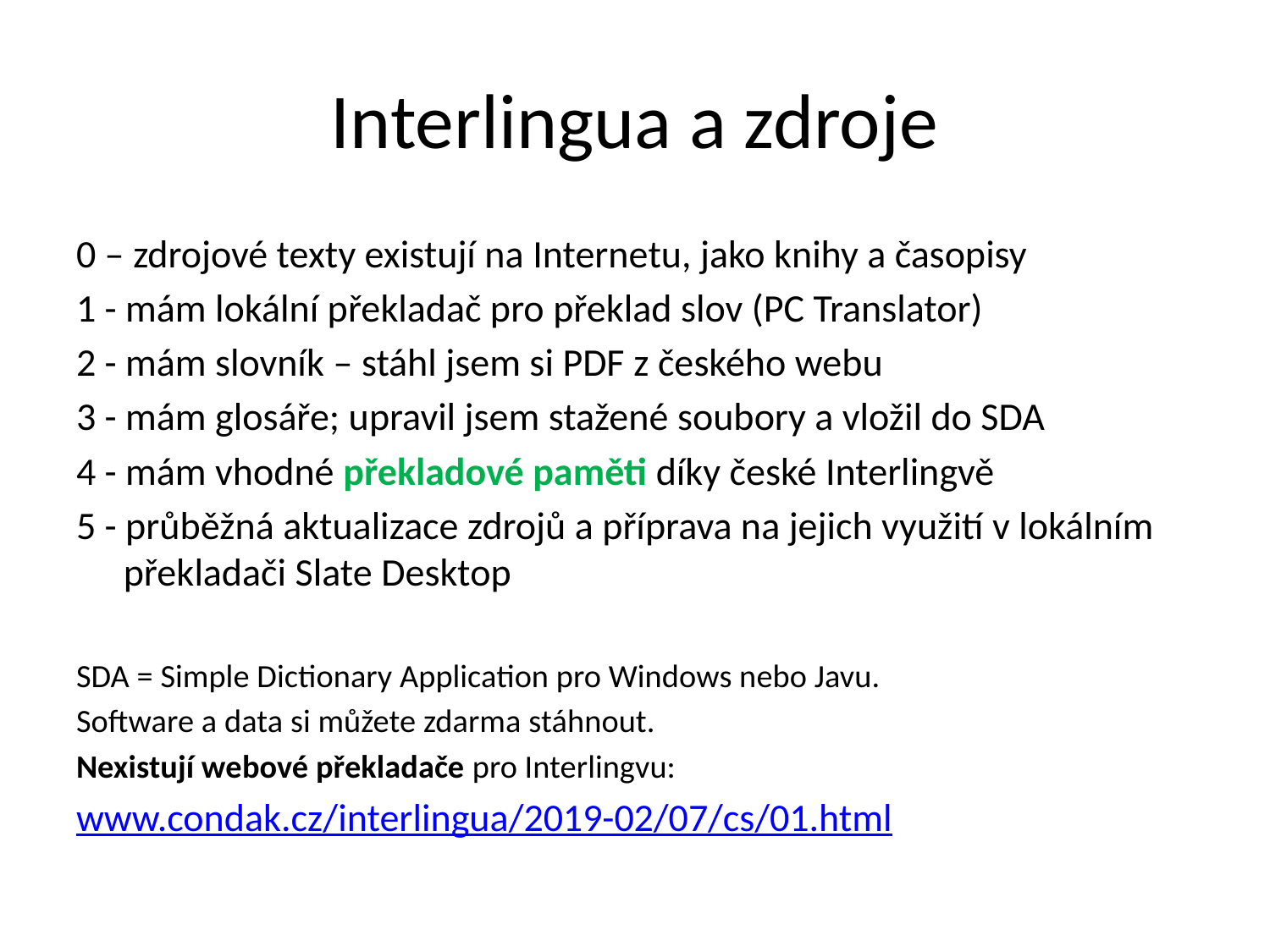

# Interlingua a zdroje
0 – zdrojové texty existují na Internetu, jako knihy a časopisy
1 - mám lokální překladač pro překlad slov (PC Translator)
2 - mám slovník – stáhl jsem si PDF z českého webu
3 - mám glosáře; upravil jsem stažené soubory a vložil do SDA
4 - mám vhodné překladové paměti díky české Interlingvě
5 - průběžná aktualizace zdrojů a příprava na jejich využití v lokálním překladači Slate Desktop

SDA = Simple Dictionary Application pro Windows nebo Javu.
Software a data si můžete zdarma stáhnout.
Nexistují webové překladače pro Interlingvu:
www.condak.cz/interlingua/2019-02/07/cs/01.html